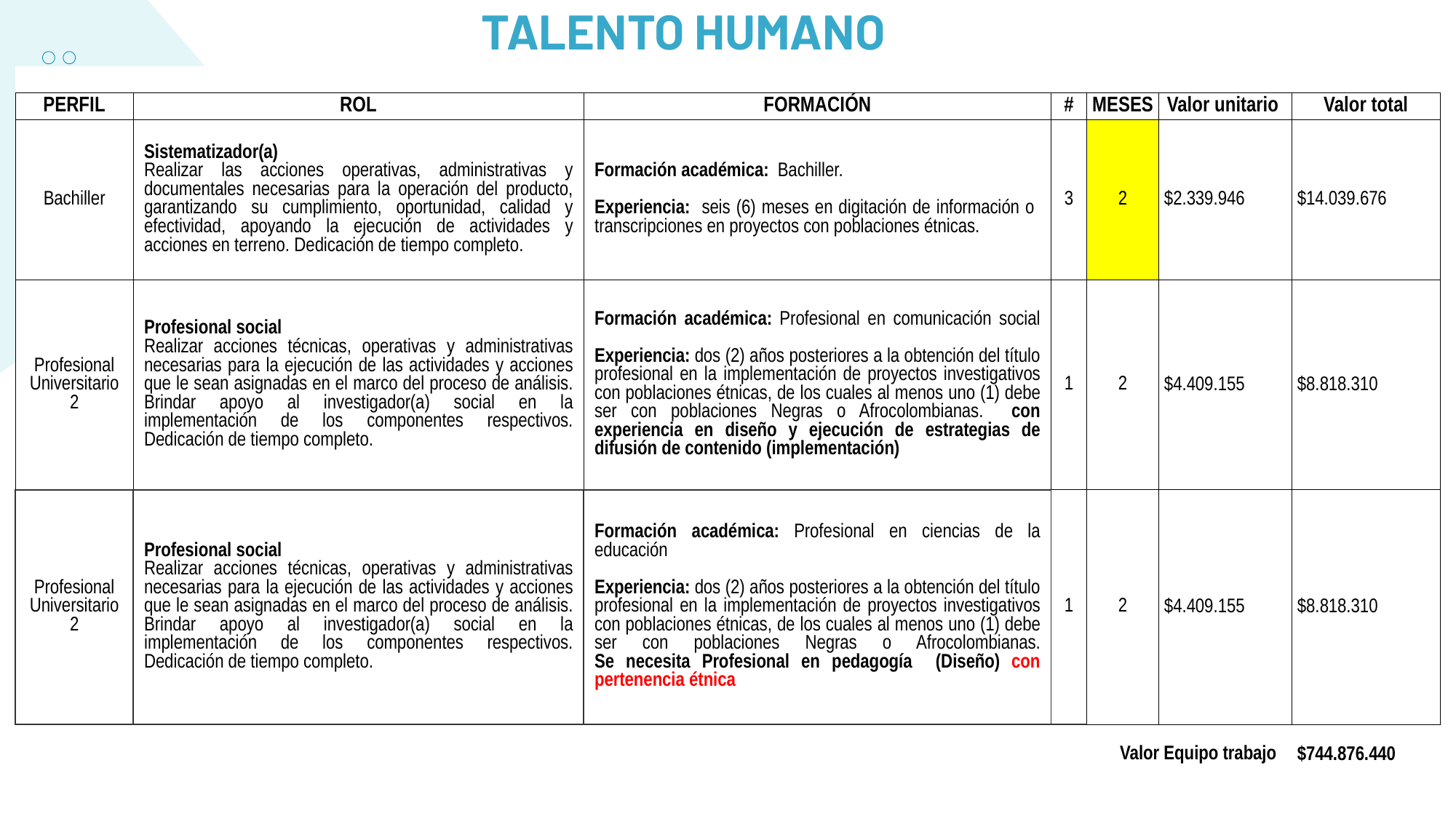

# TALENTO HUMANO
| PRESUPUESTO - EQUIPO TÉCNICO |  |  |  |  |  |  |
| --- | --- | --- | --- | --- | --- | --- |
| PERFIL | ROL | FORMACIÓN | # | MESES | Valor unitario | Valor total |
| Bachiller | Sistematizador(a) Realizar las acciones operativas, administrativas y documentales necesarias para la operación del producto, garantizando su cumplimiento, oportunidad, calidad y efectividad, apoyando la ejecución de actividades y acciones en terreno. Dedicación de tiempo completo. | Formación académica: Bachiller. Experiencia: seis (6) meses en digitación de información o transcripciones en proyectos con poblaciones étnicas. | 3 | 2 | $2.339.946 | $14.039.676 |
| Profesional Universitario 2 | Profesional social Realizar acciones técnicas, operativas y administrativas necesarias para la ejecución de las actividades y acciones que le sean asignadas en el marco del proceso de análisis. Brindar apoyo al investigador(a) social en la implementación de los componentes respectivos. Dedicación de tiempo completo. | Formación académica: Profesional en comunicación social Experiencia: dos (2) años posteriores a la obtención del título profesional en la implementación de proyectos investigativos con poblaciones étnicas, de los cuales al menos uno (1) debe ser con poblaciones Negras o Afrocolombianas. con experiencia en diseño y ejecución de estrategias de difusión de contenido (implementación) | 1 | 2 | $4.409.155 | $8.818.310 |
| Profesional Universitario 2 | Profesional social Realizar acciones técnicas, operativas y administrativas necesarias para la ejecución de las actividades y acciones que le sean asignadas en el marco del proceso de análisis. Brindar apoyo al investigador(a) social en la implementación de los componentes respectivos. Dedicación de tiempo completo. | Formación académica: Profesional en ciencias de la educación Experiencia: dos (2) años posteriores a la obtención del título profesional en la implementación de proyectos investigativos con poblaciones étnicas, de los cuales al menos uno (1) debe ser con poblaciones Negras o Afrocolombianas. Se necesita Profesional en pedagogía (Diseño) con pertenencia étnica | 1 | 2 | $4.409.155 | $8.818.310 |
|  |  |  |  | Valor Equipo trabajo | Valor Equipo trabajo | $744.876.440 |